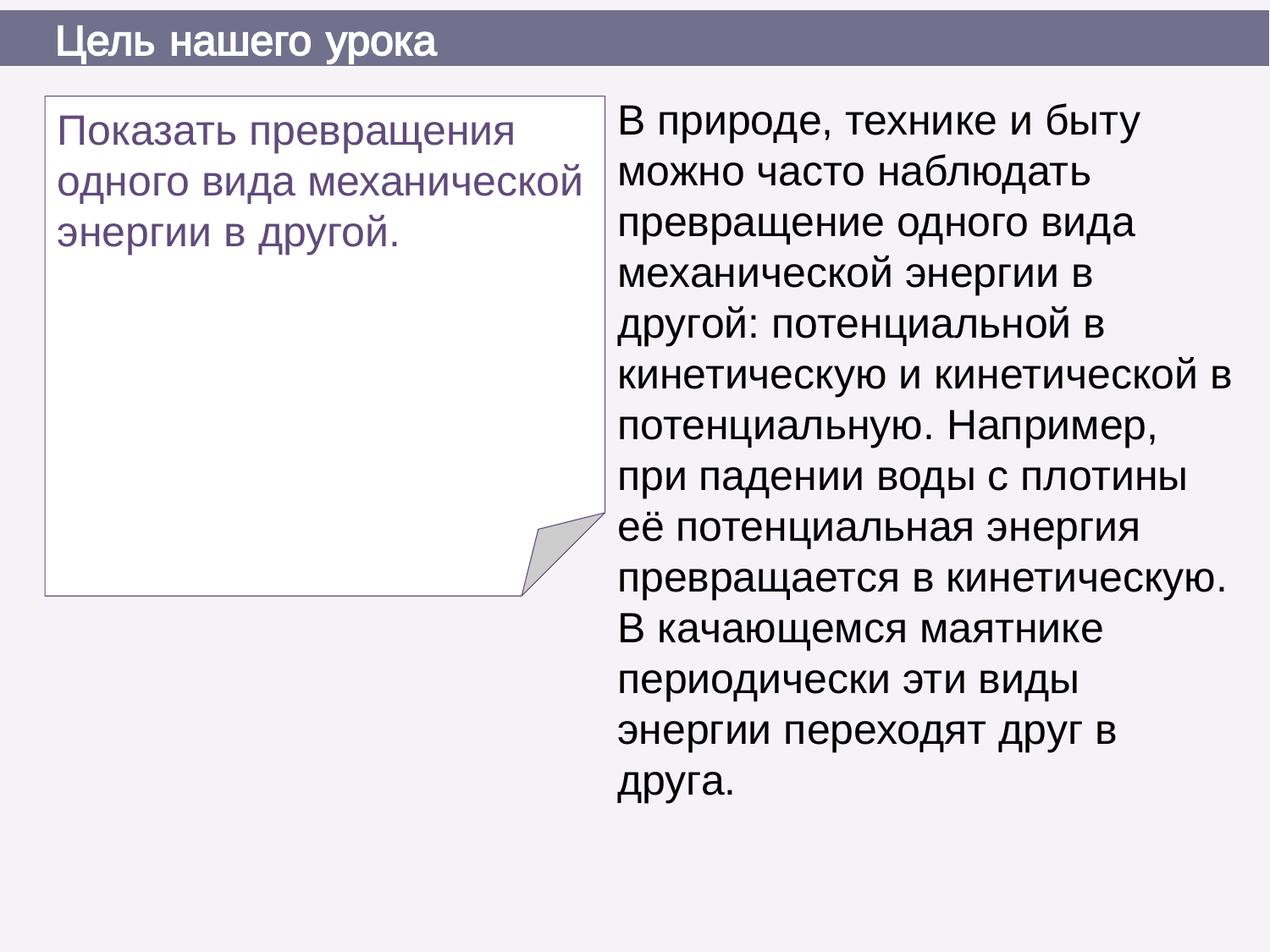

Цель нашего урока
В природе, технике и быту можно часто на­блюдать превращение одного вида механиче­ской энергии в другой: потенциальной в кинетическую и кинетической в потенциальную. Например, при падении воды с плотины её по­тенциальная энергия превращается в кинети­ческую. В качающемся маятнике периодиче­ски эти виды энергии переходят друг в друга.
Показать превращения одного вида механической энергии в другой.